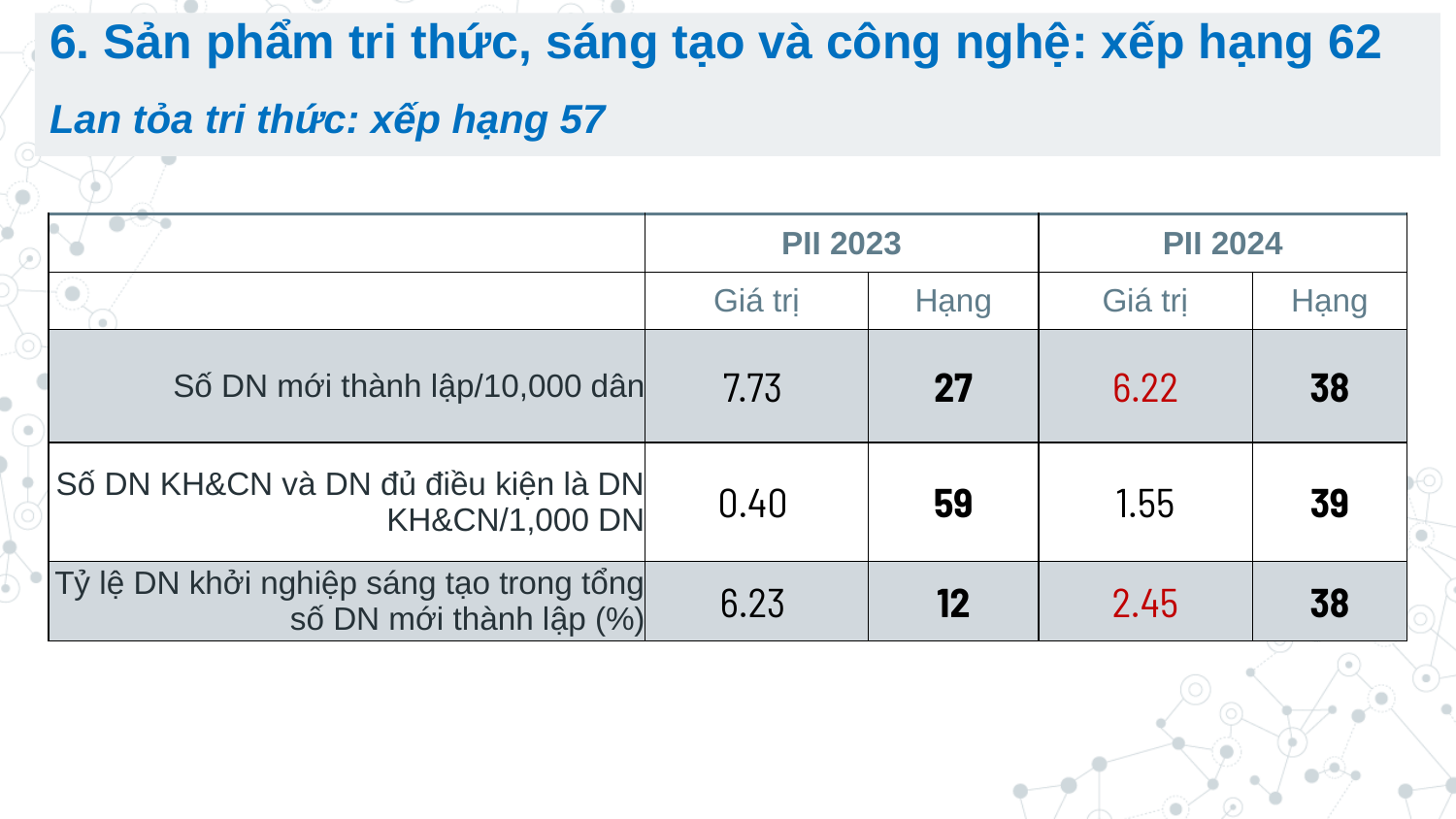

6. Sản phẩm tri thức, sáng tạo và công nghệ: xếp hạng 62
Lan tỏa tri thức: xếp hạng 57
|  | PII 2023 |  | PII 2024 |  |
| --- | --- | --- | --- | --- |
|  | Giá trị | Hạng | Giá trị | Hạng |
| Số DN mới thành lập/10,000 dân | 7.73 | 27 | 6.22 | 38 |
| Số DN KH&CN và DN đủ điều kiện là DN KH&CN/1,000 DN | 0.40 | 59 | 1.55 | 39 |
| Tỷ lệ DN khởi nghiệp sáng tạo trong tổng số DN mới thành lập (%) | 6.23 | 12 | 2.45 | 38 |